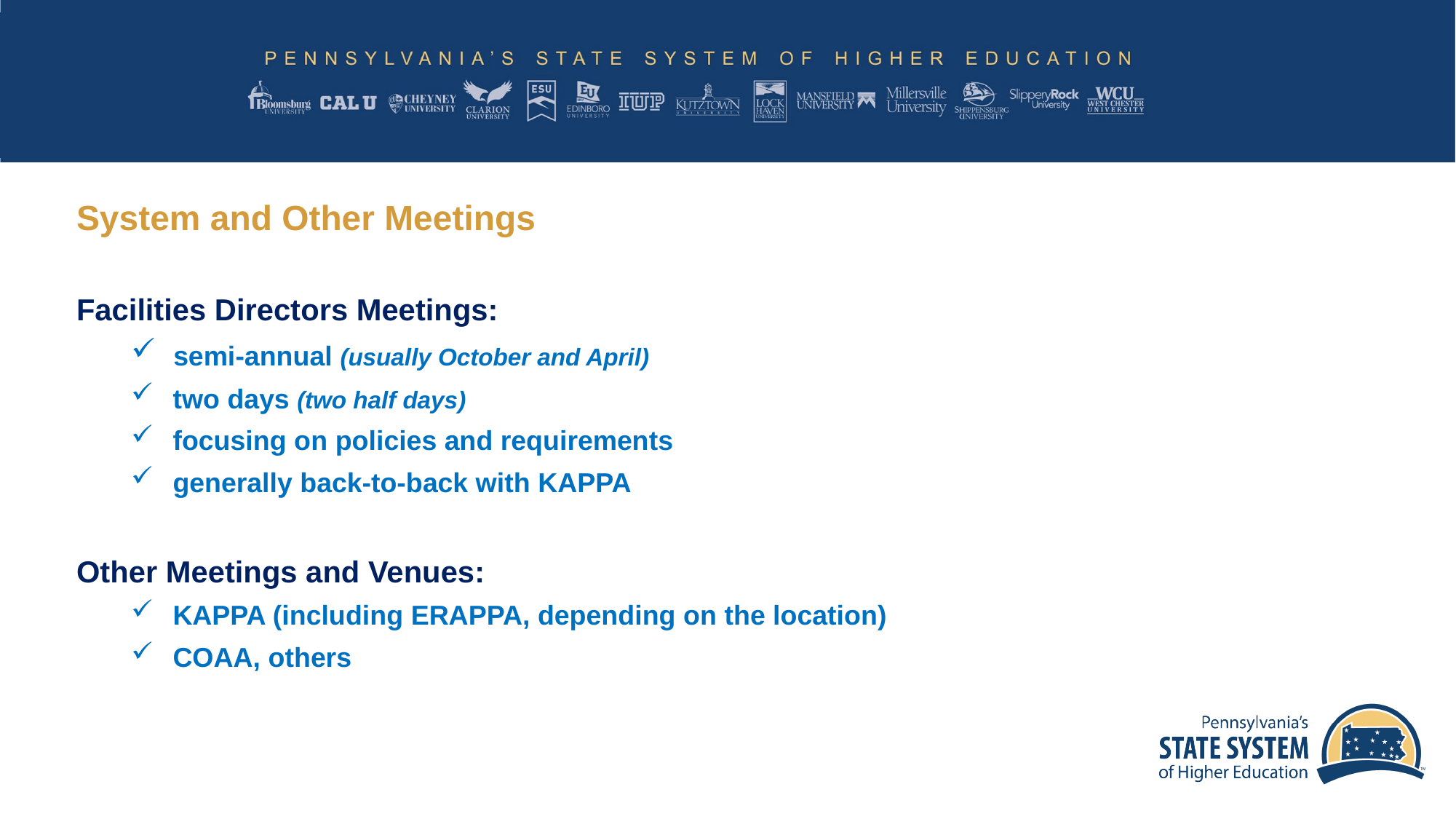

# System and Other Meetings
Facilities Directors Meetings:
 semi-annual (usually October and April)
 two days (two half days)
 focusing on policies and requirements
 generally back-to-back with KAPPA

Other Meetings and Venues:
 KAPPA (including ERAPPA, depending on the location)
 COAA, others